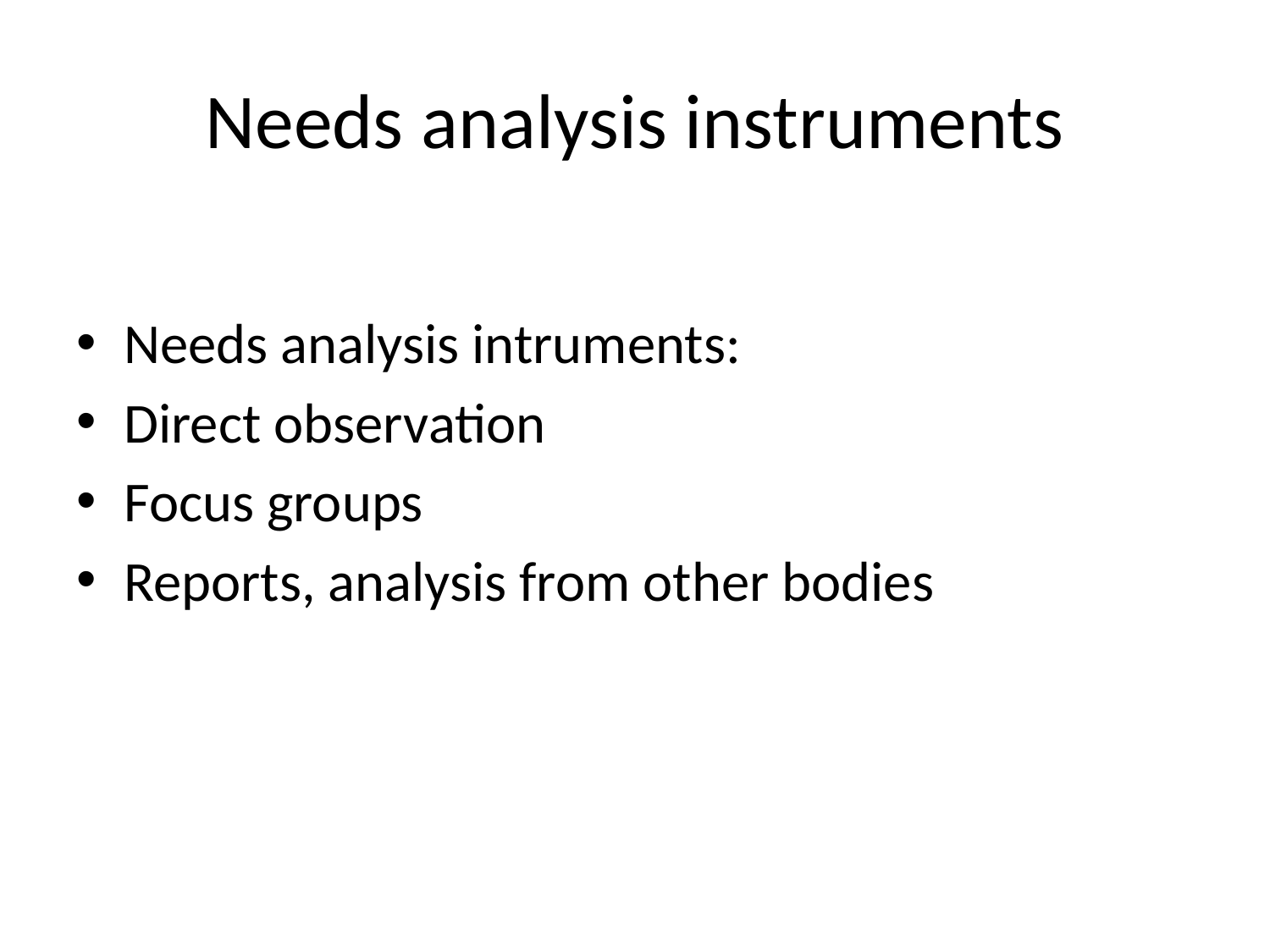

# Needs analysis instruments

Needs analysis intruments:
Direct observation
Focus groups
Reports, analysis from other bodies